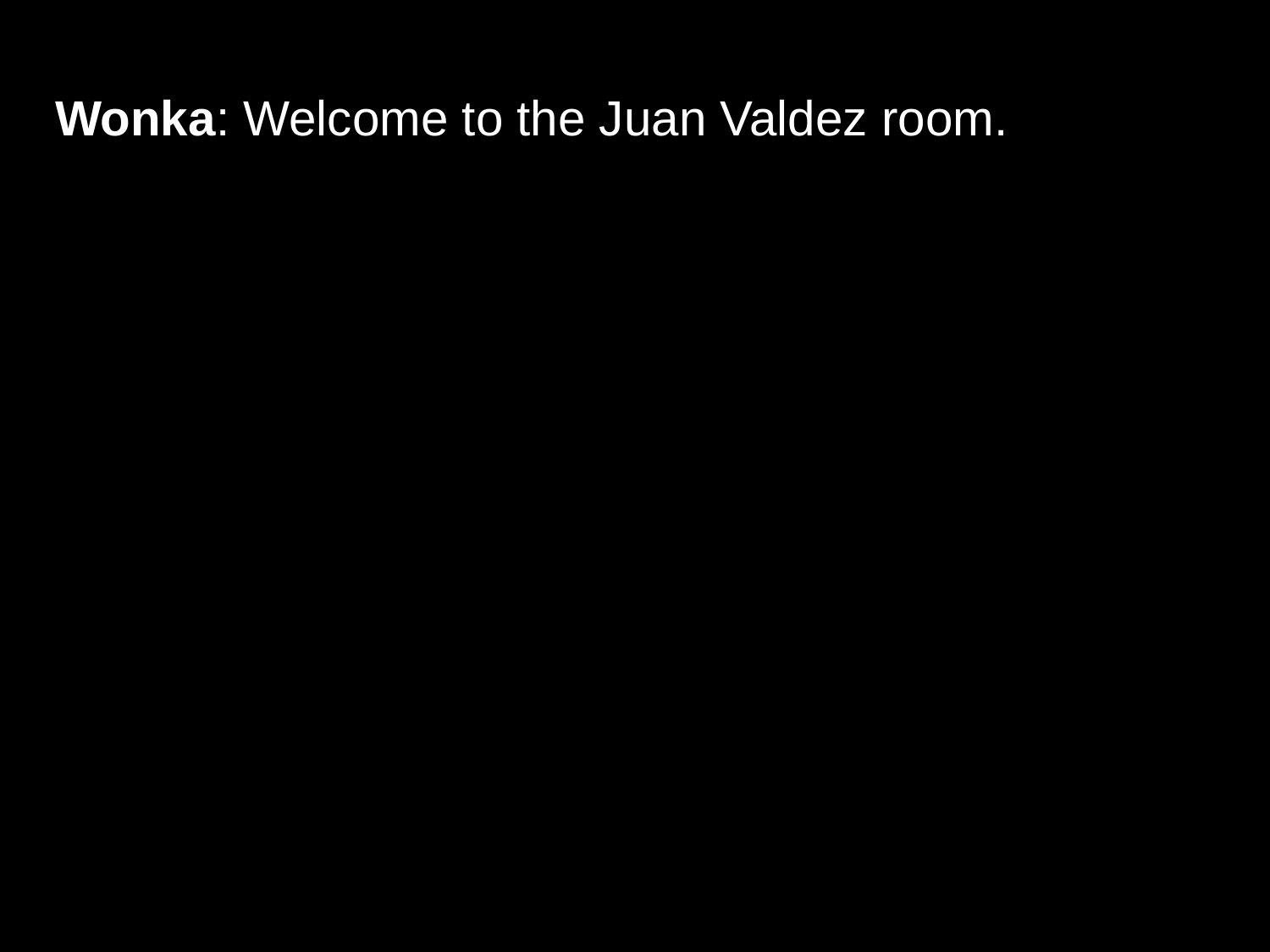

# Wonka: Welcome to the Juan Valdez room.